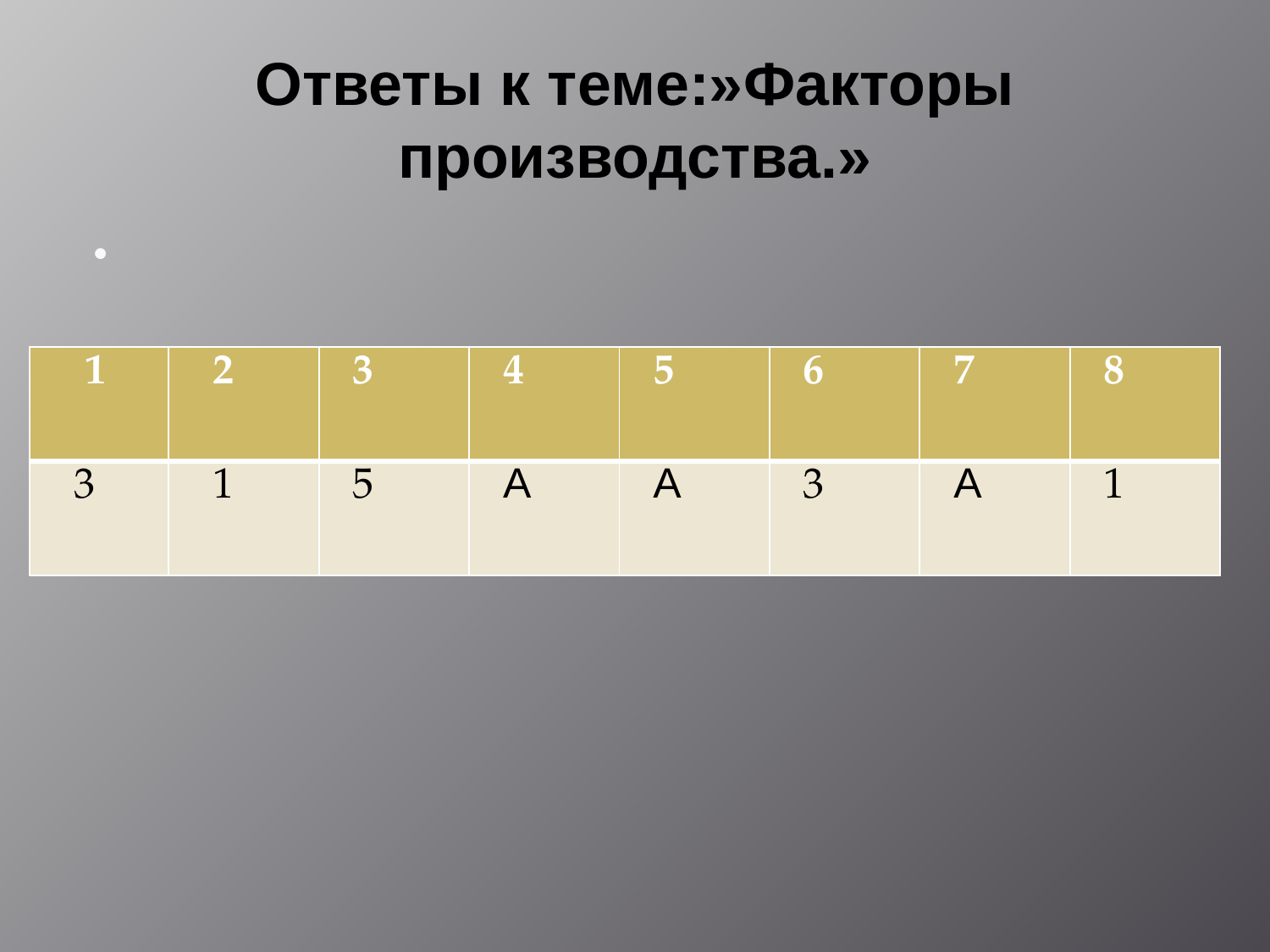

# Ответы к теме:»Факторы производства.»

| 1 | 2 | 3 | 4 | 5 | 6 | 7 | 8 |
| --- | --- | --- | --- | --- | --- | --- | --- |
| 3 | 1 | 5 | А | А | 3 | А | 1 |